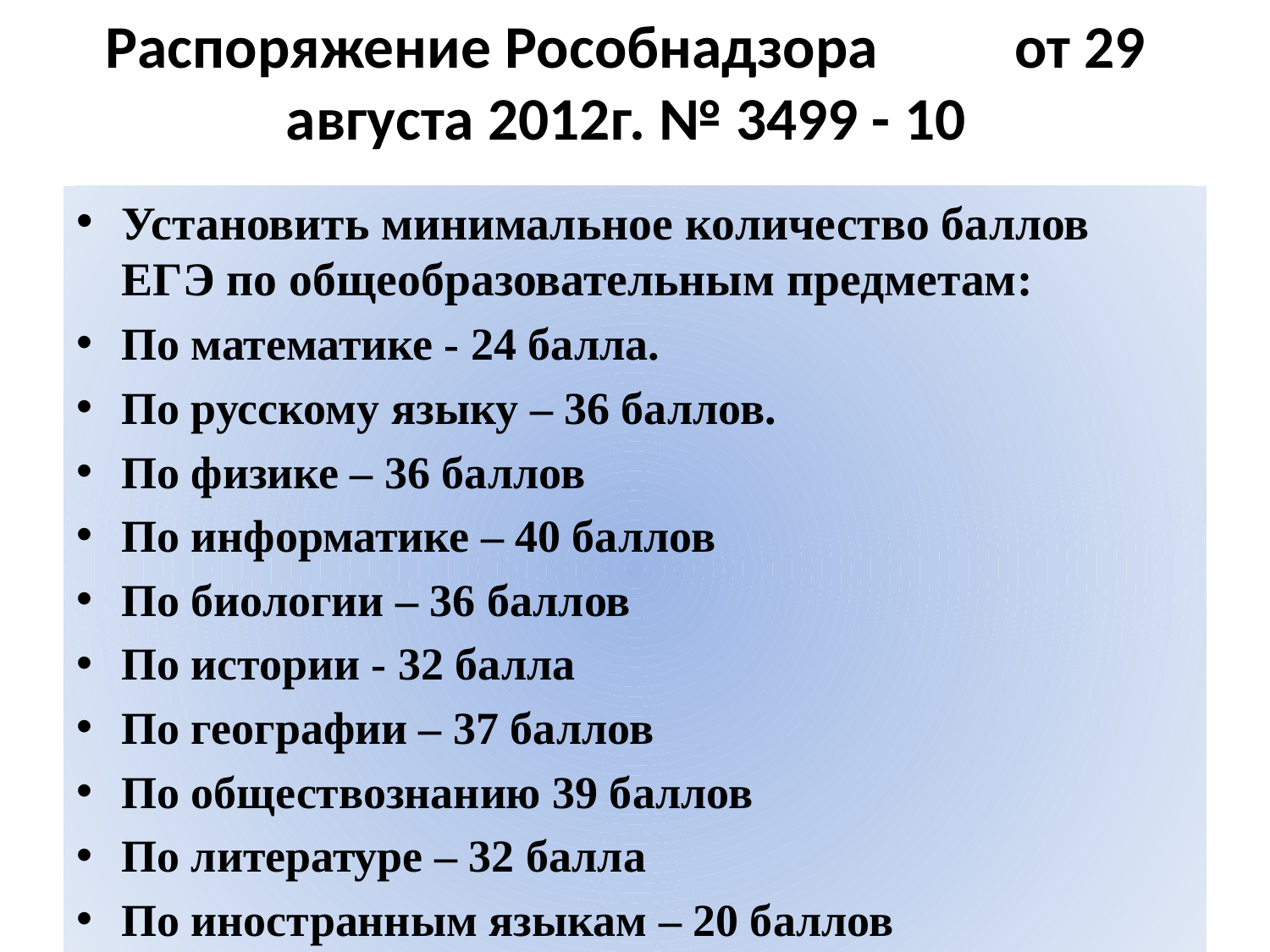

# Распоряжение Рособнадзора          от 29 августа 2012г. № 3499 - 10
Установить минимальное количество баллов ЕГЭ по общеобразовательным предметам:
По математике - 24 балла.
По русскому языку – 36 баллов.
По физике – 36 баллов
По информатике – 40 баллов
По биологии – 36 баллов
По истории - 32 балла
По географии – 37 баллов
По обществознанию 39 баллов
По литературе – 32 балла
По иностранным языкам – 20 баллов